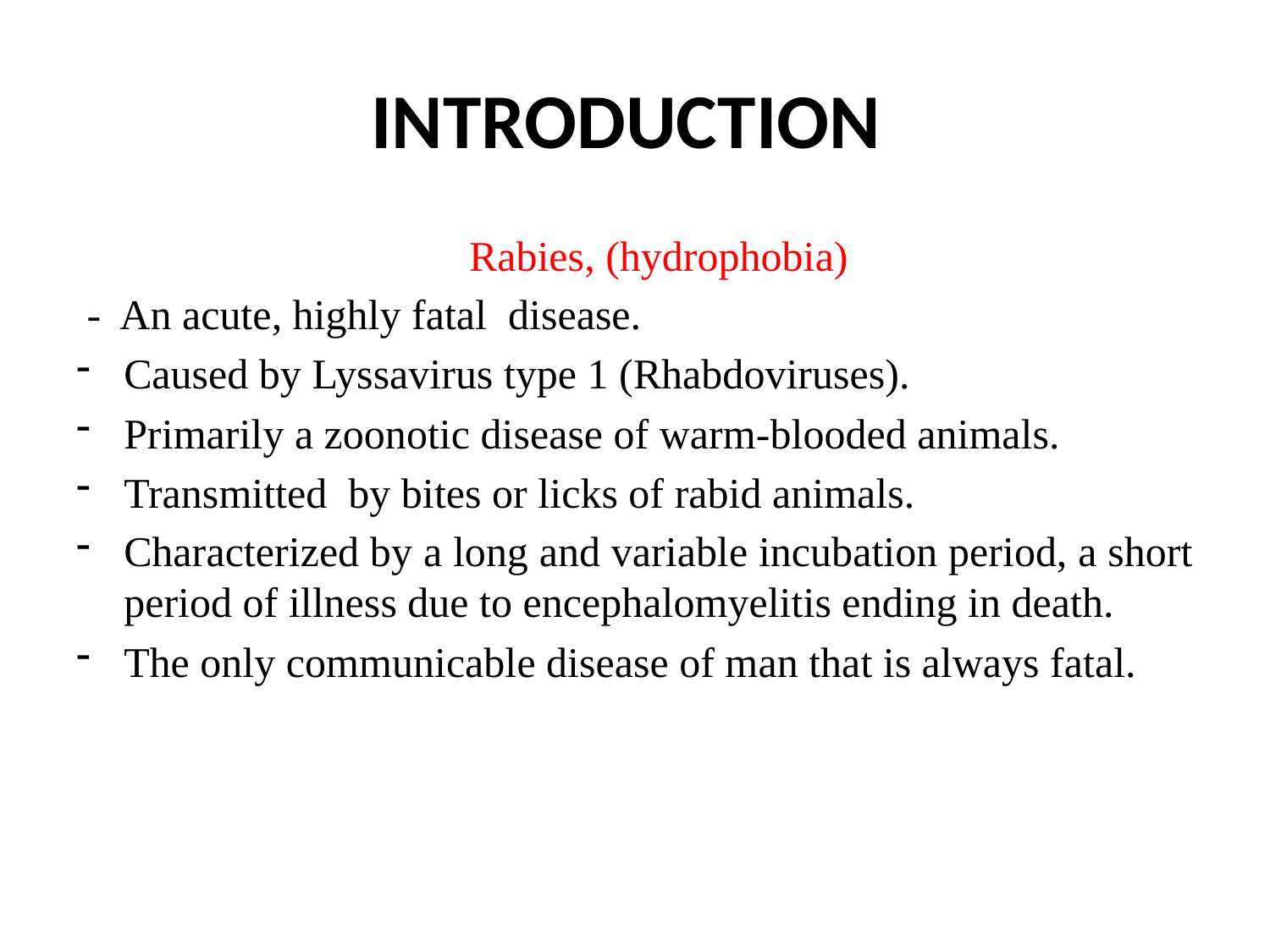

# INTRODUCTION
	Rabies, (hydrophobia)
 -  An acute, highly fatal  disease.
Caused by Lyssavirus type 1 (Rhabdoviruses).
Primarily a zoonotic disease of warm-blooded animals.
Transmitted  by bites or licks of rabid animals.
Characterized by a long and variable incubation period, a short period of illness due to encephalomyelitis ending in death.
The only communicable disease of man that is always fatal.